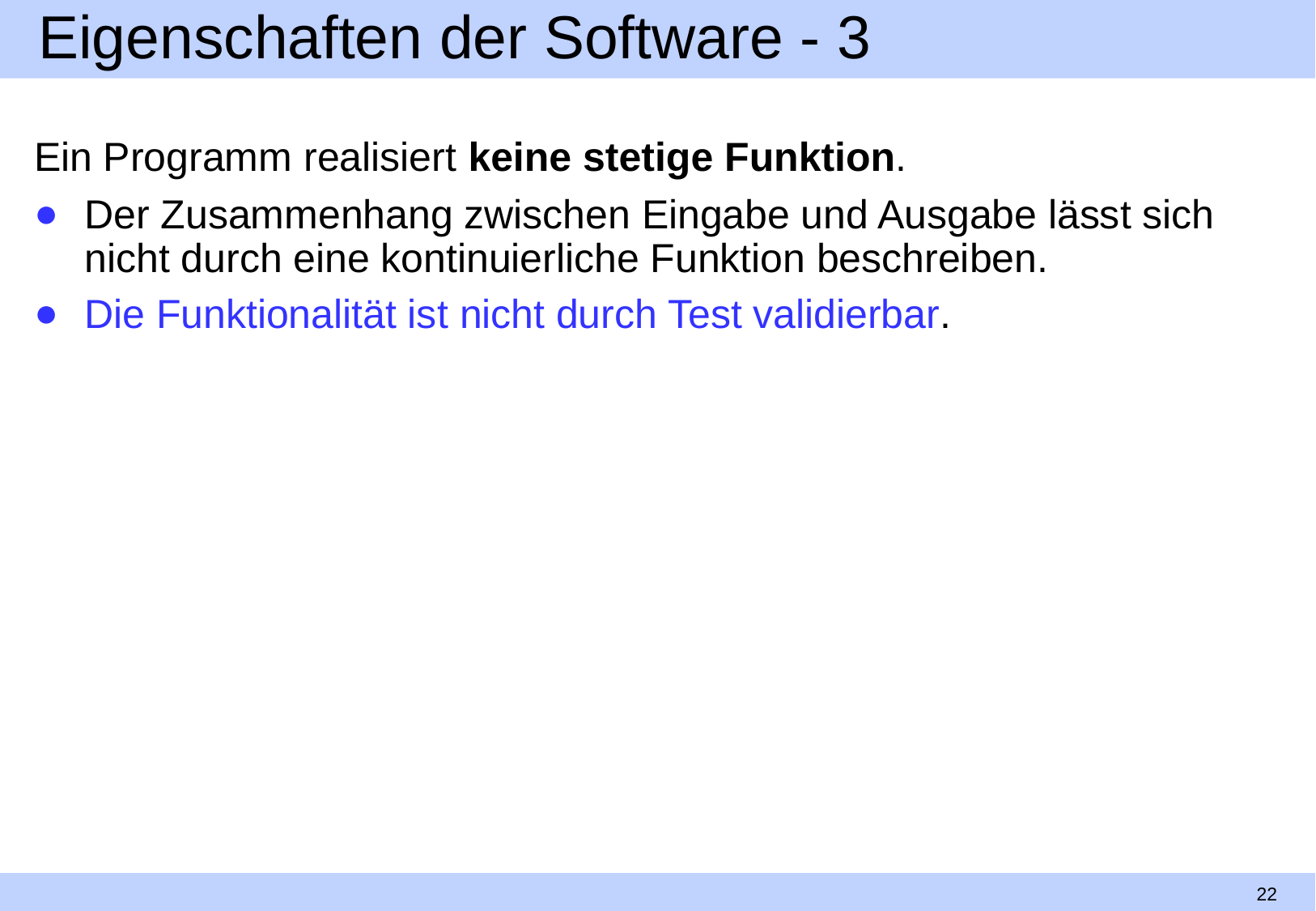

# Eigenschaften der Software - 3
Ein Programm realisiert keine stetige Funktion.
Der Zusammenhang zwischen Eingabe und Ausgabe lässt sich nicht durch eine kontinuierliche Funktion beschreiben.
Die Funktionalität ist nicht durch Test validierbar.

22